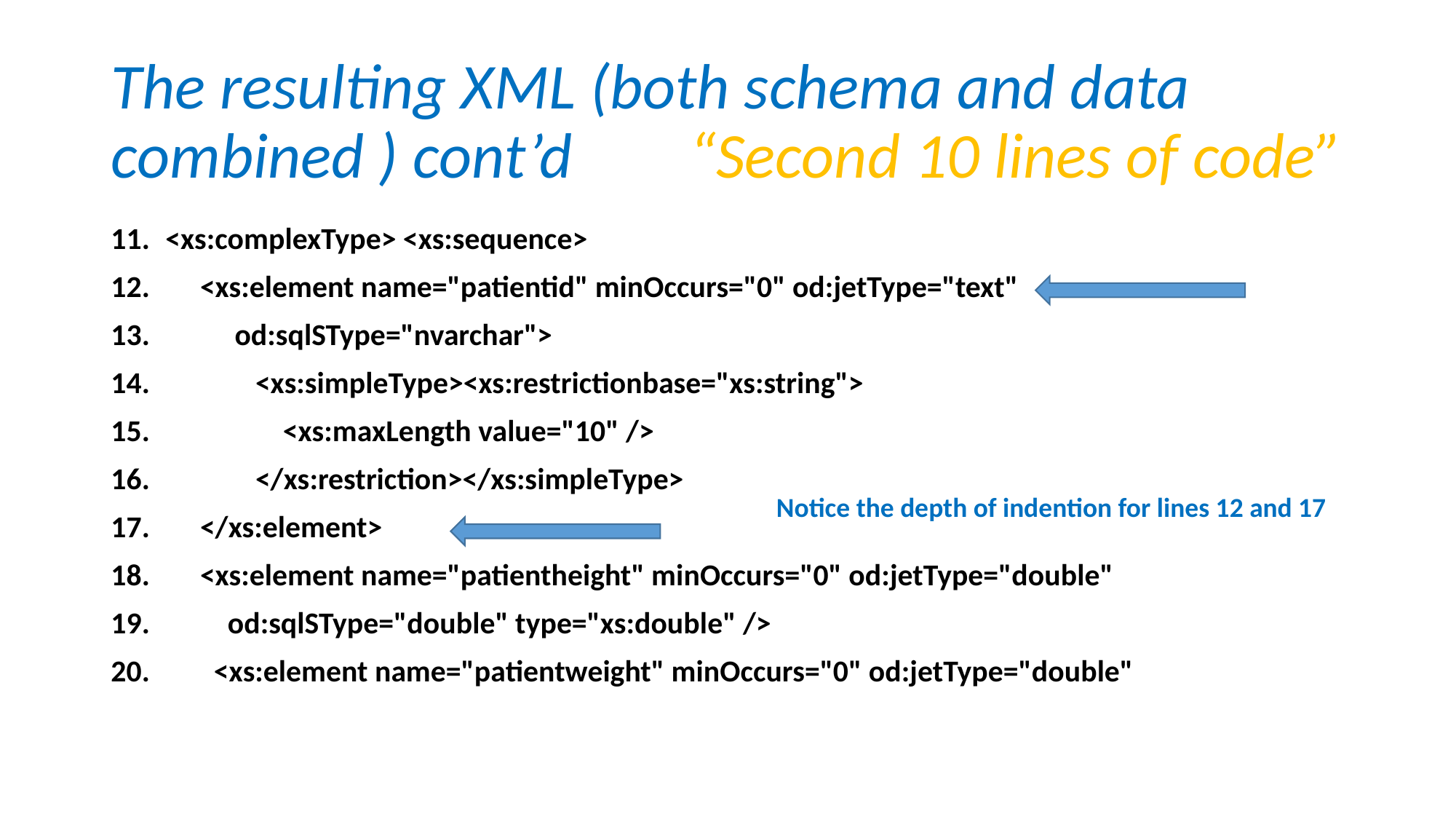

# The resulting XML (both schema and data combined ) cont’d        “Second 10 lines of code”
<xs:complexType> <xs:sequence>
     <xs:element name="patientid" minOccurs="0" od:jetType="text"
          od:sqlSType="nvarchar">
             <xs:simpleType><xs:restrictionbase="xs:string">
                 <xs:maxLength value="10" />
             </xs:restriction></xs:simpleType>
     </xs:element>
     <xs:element name="patientheight" minOccurs="0" od:jetType="double"
         od:sqlSType="double" type="xs:double" />
       <xs:element name="patientweight" minOccurs="0" od:jetType="double"

Notice the depth of indention for lines 12 and 17